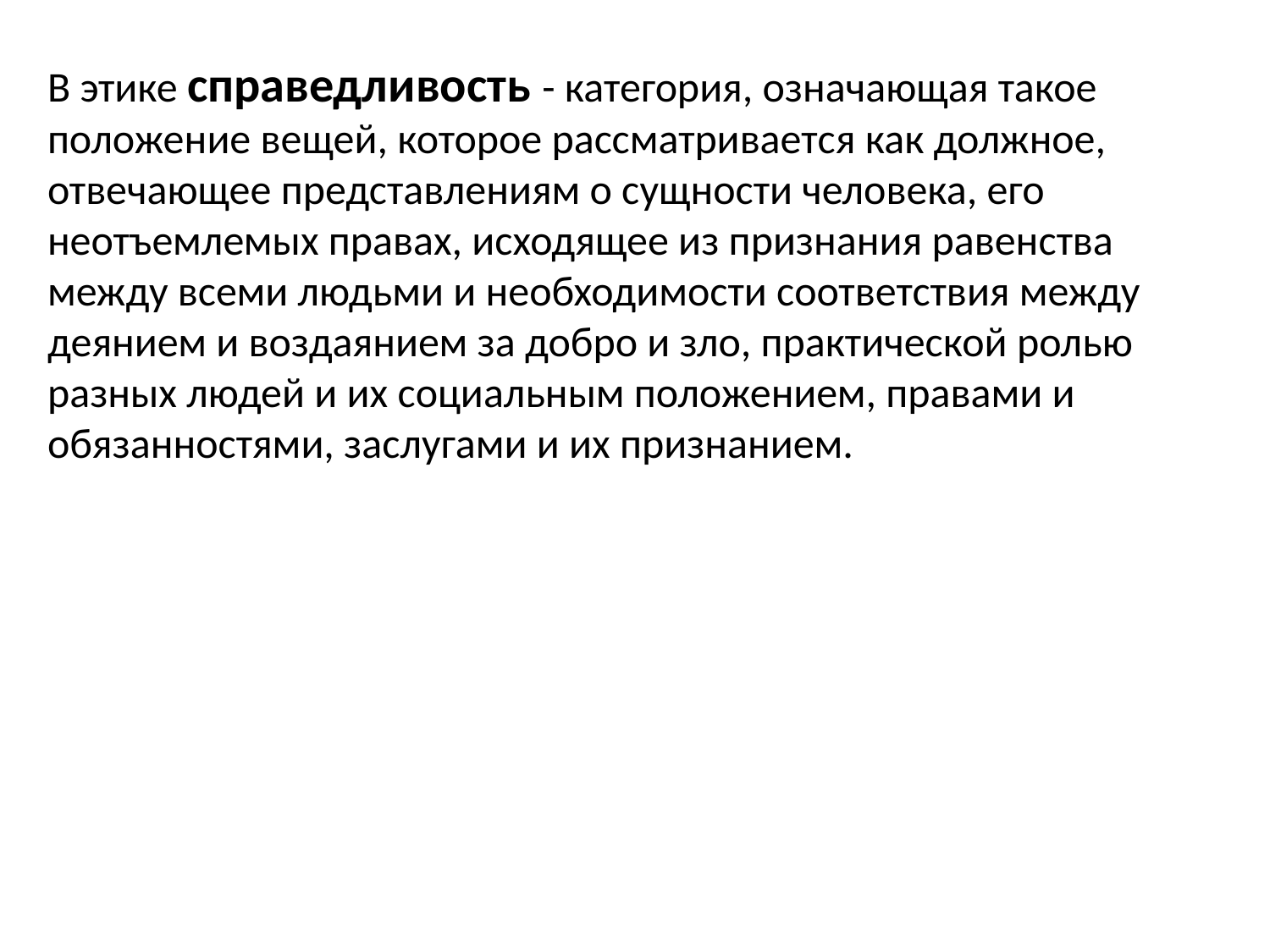

В этике справедливость - категория, означающая такое положение вещей, которое рассматривается как должное, отвечающее представлениям о сущности человека, его неотъемлемых правах, исходящее из признания равенства между всеми людьми и необходимости соответствия между деянием и воздаянием за добро и зло, практической ролью разных людей и их социальным положением, правами и обязанностями, заслугами и их признанием.